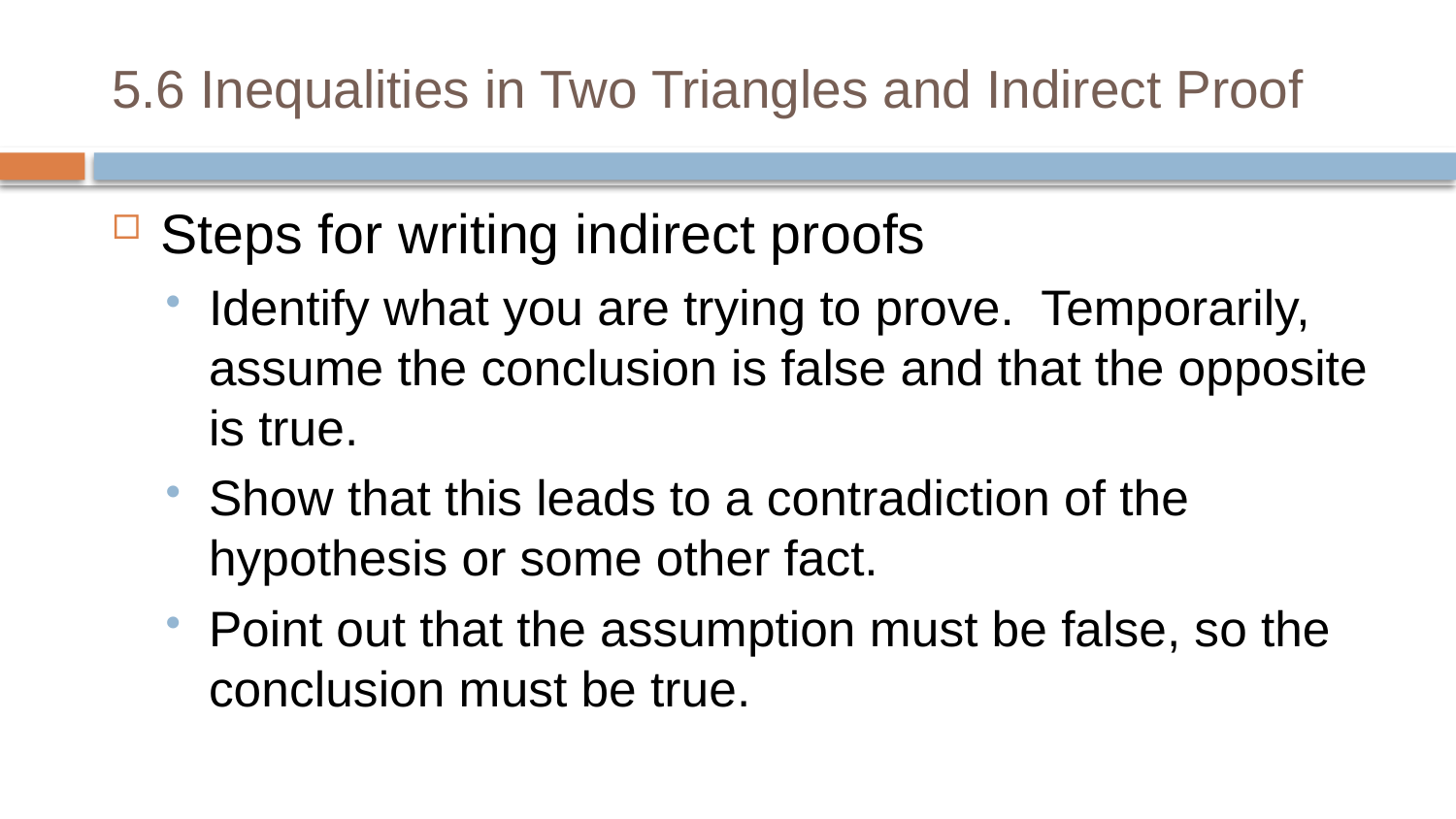

# 5.6 Inequalities in Two Triangles and Indirect Proof
Steps for writing indirect proofs
Identify what you are trying to prove.  Temporarily, assume the conclusion is false and that the opposite is true.
Show that this leads to a contradiction of the hypothesis or some other fact.
Point out that the assumption must be false, so the conclusion must be true.